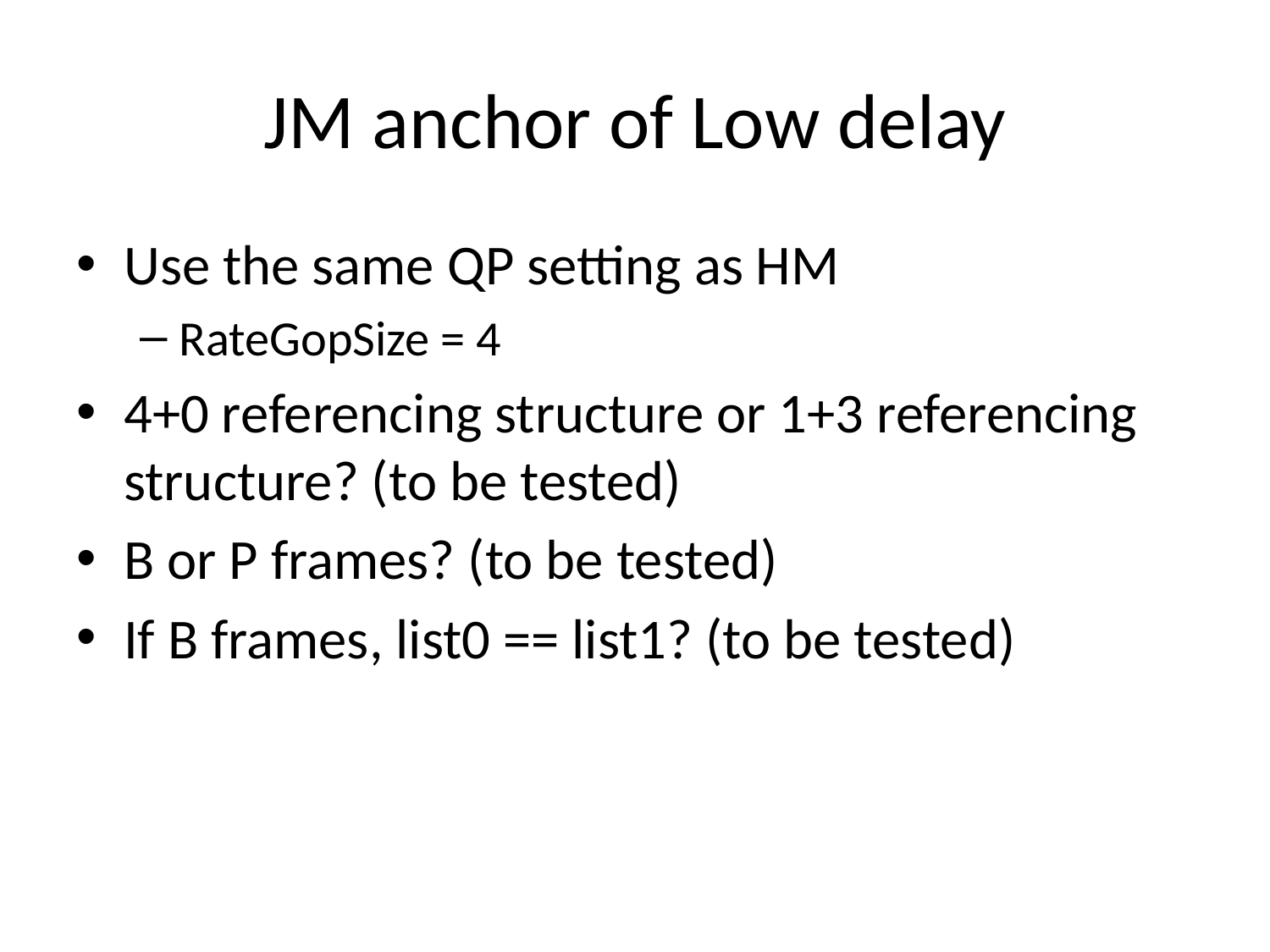

# JM anchor of Low delay
Use the same QP setting as HM
RateGopSize = 4
4+0 referencing structure or 1+3 referencing structure? (to be tested)
B or P frames? (to be tested)
If B frames, list0 == list1? (to be tested)